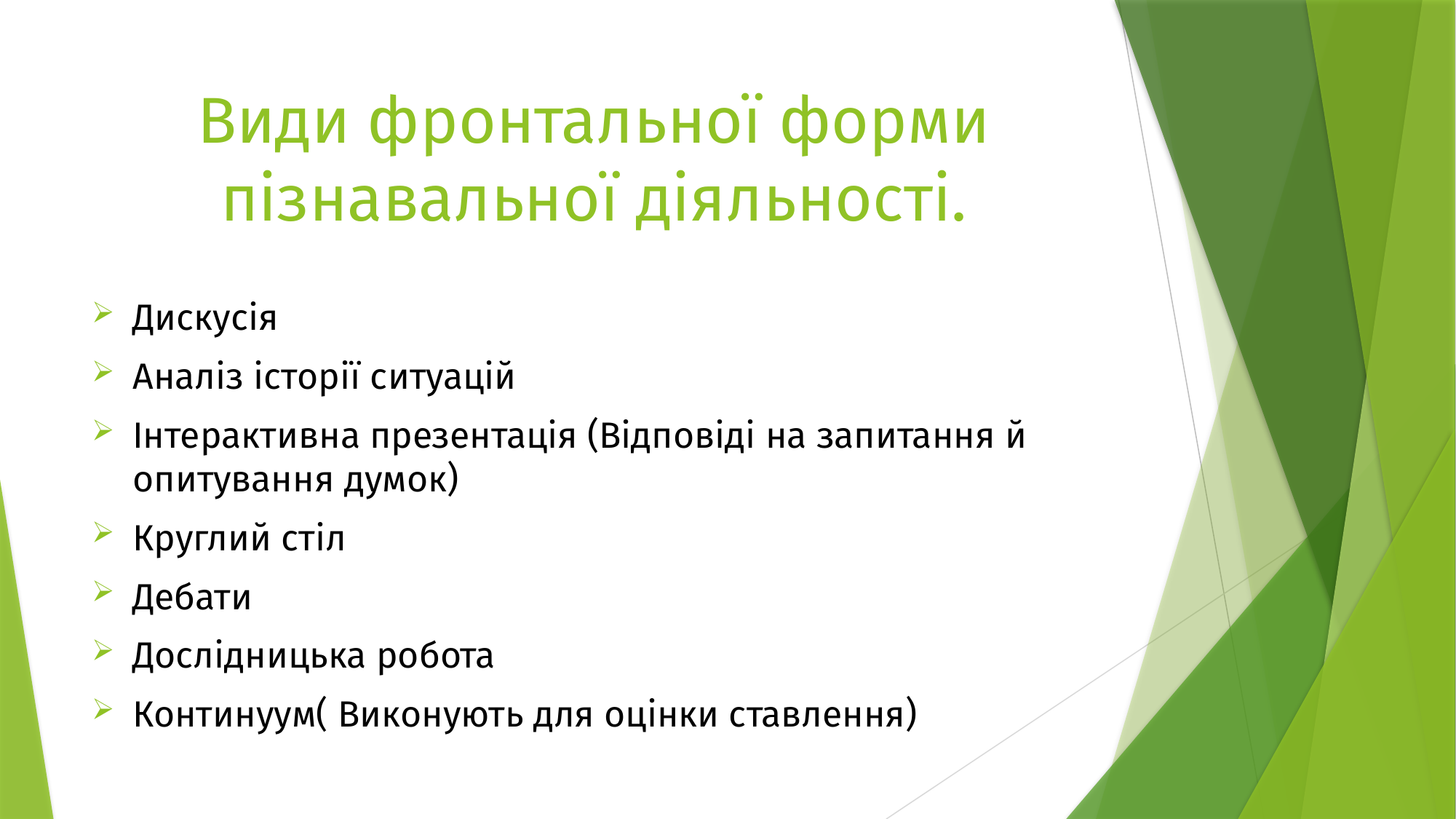

# Види фронтальної форми пізнавальної діяльності.
Дискусія
Аналіз історії ситуацій
Інтерактивна презентація (Відповіді на запитання й опитування думок)
Круглий стіл
Дебати
Дослідницька робота
Континуум( Виконують для оцінки ставлення)